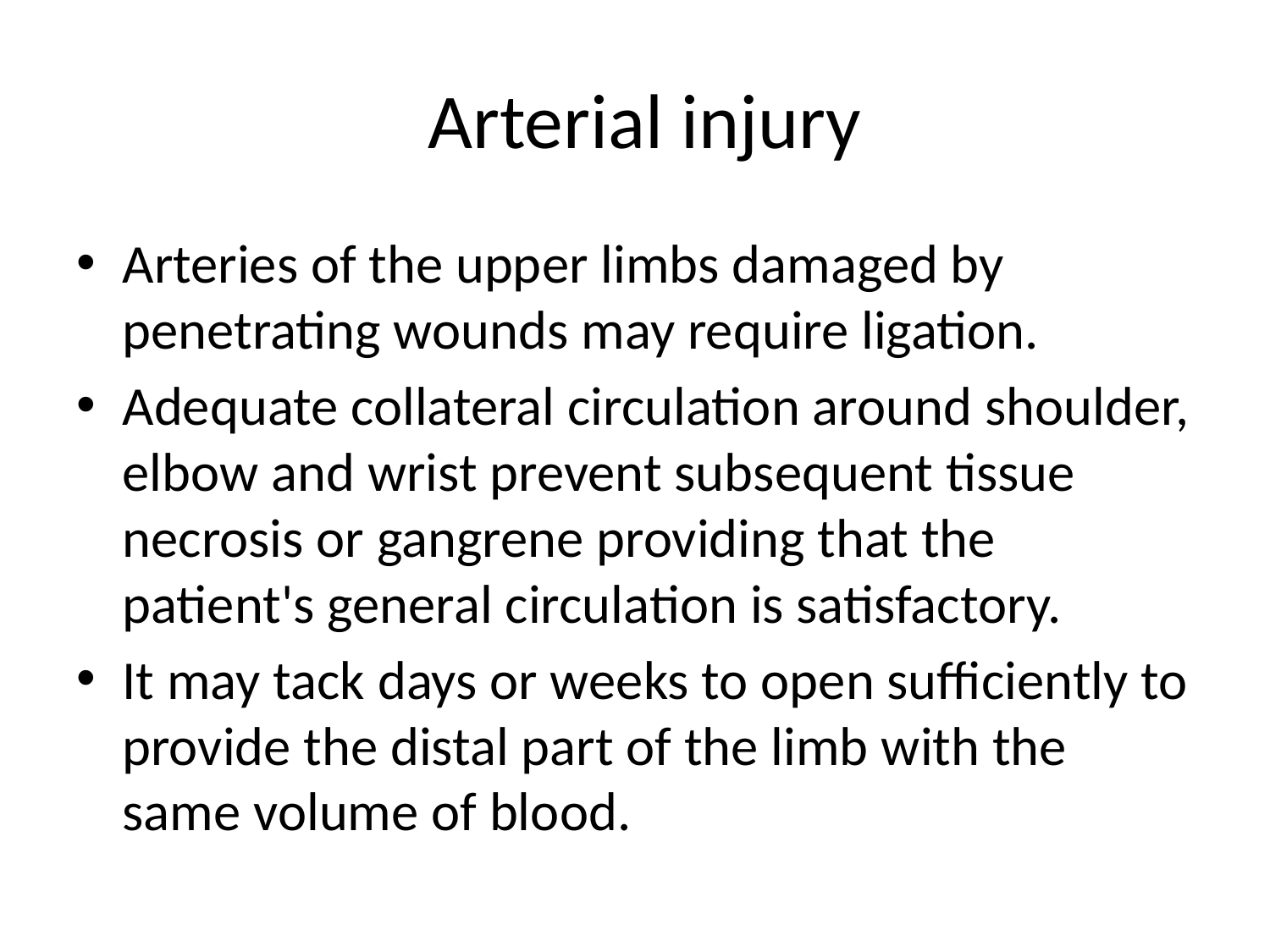

# Arterial injury
Arteries of the upper limbs damaged by penetrating wounds may require ligation.
Adequate collateral circulation around shoulder, elbow and wrist prevent subsequent tissue necrosis or gangrene providing that the patient's general circulation is satisfactory.
It may tack days or weeks to open sufficiently to provide the distal part of the limb with the same volume of blood.